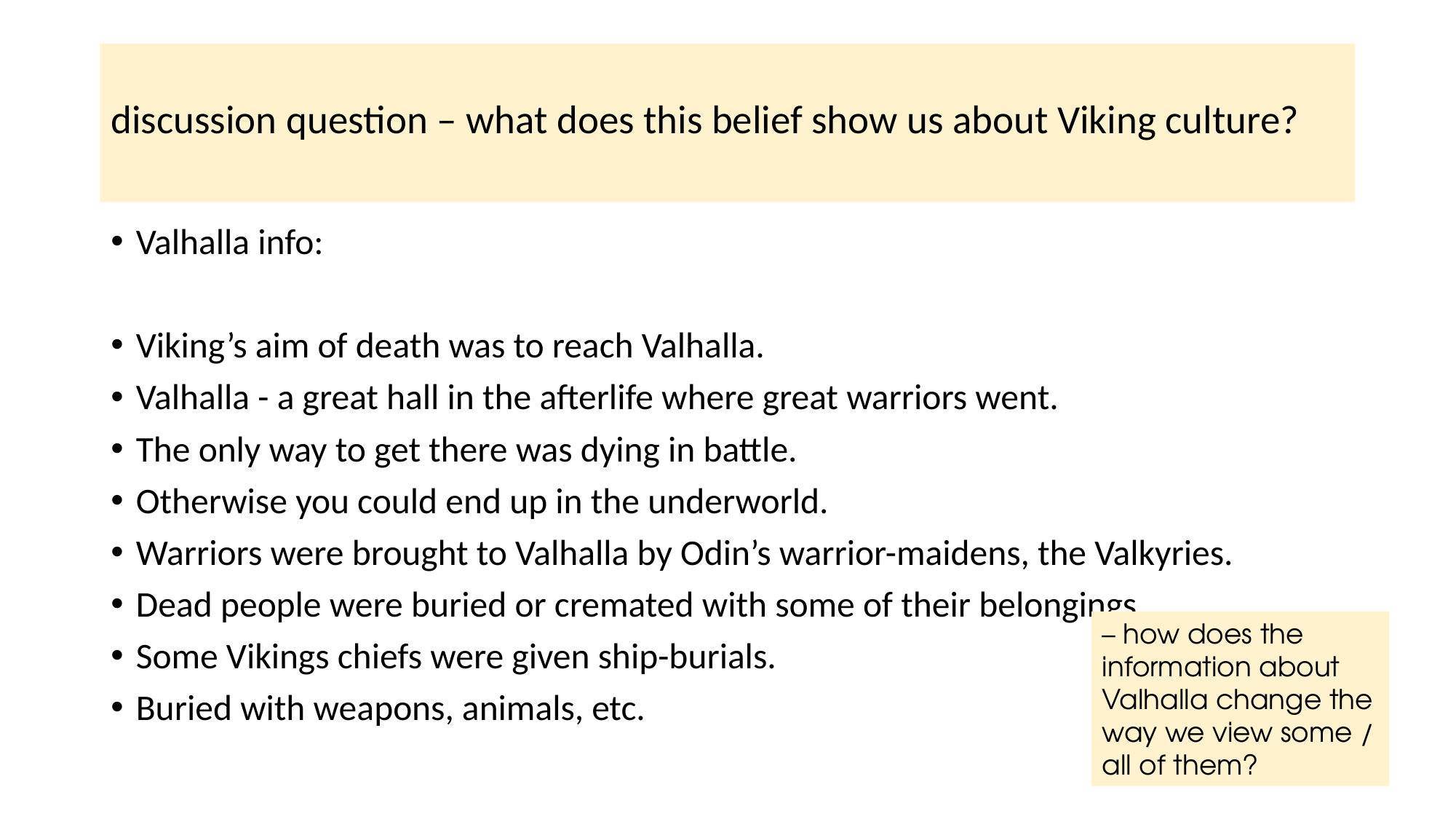

# discussion question – what does this belief show us about Viking culture?
Valhalla info:

Viking’s aim of death was to reach Valhalla.
Valhalla - a great hall in the afterlife where great warriors went.
The only way to get there was dying in battle.
Otherwise you could end up in the underworld.
Warriors were brought to Valhalla by Odin’s warrior-maidens, the Valkyries.
Dead people were buried or cremated with some of their belongings.
Some Vikings chiefs were given ship-burials.
Buried with weapons, animals, etc.

– how does the information about Valhalla change the way we view some / all of them?